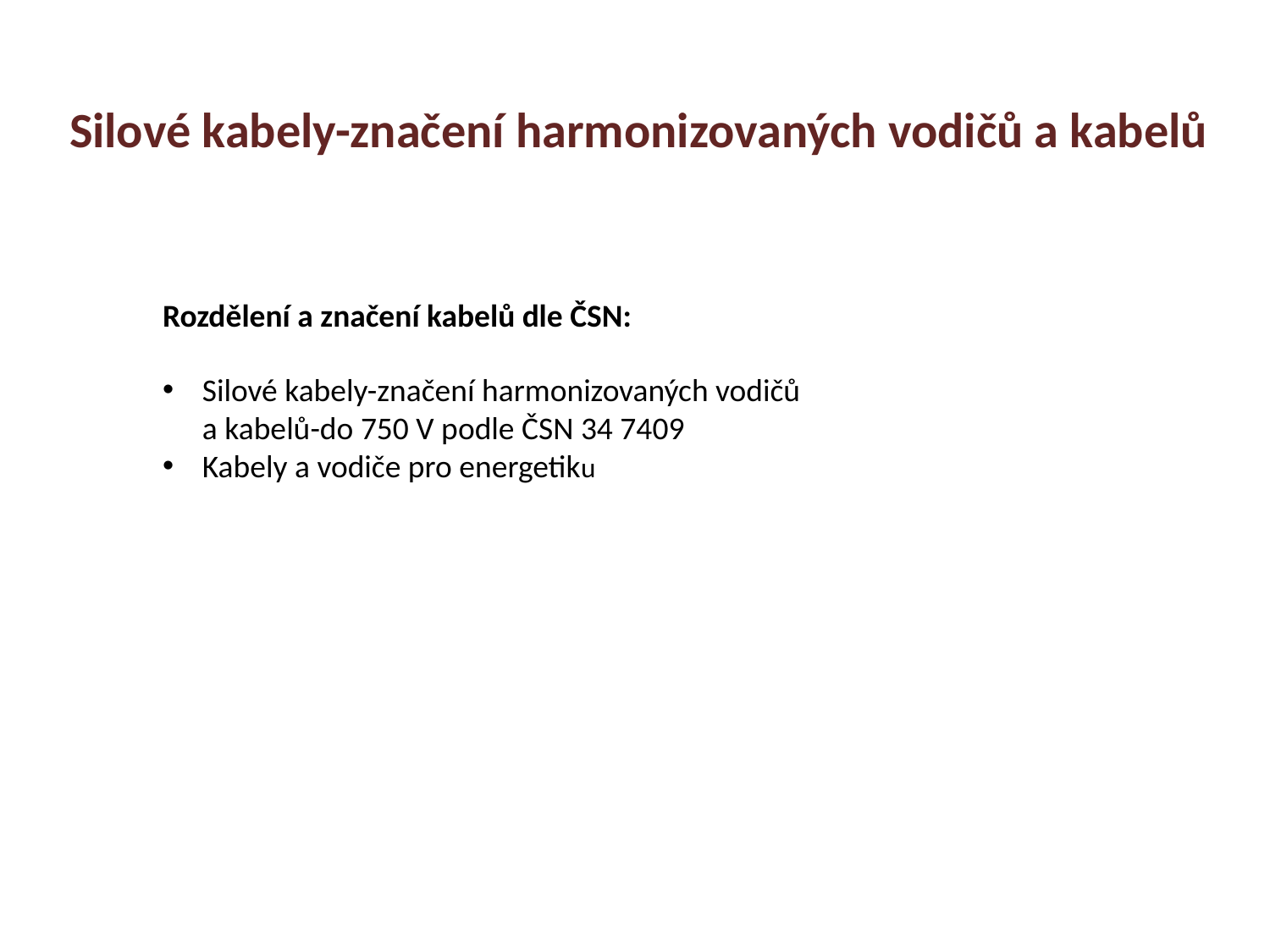

Silové kabely-značení harmonizovaných vodičů a kabelů

Rozdělení a značení kabelů dle ČSN:

Silové kabely-značení harmonizovaných vodičů                              a kabelů-do 750 V podle ČSN 34 7409
Kabely a vodiče pro energetiku